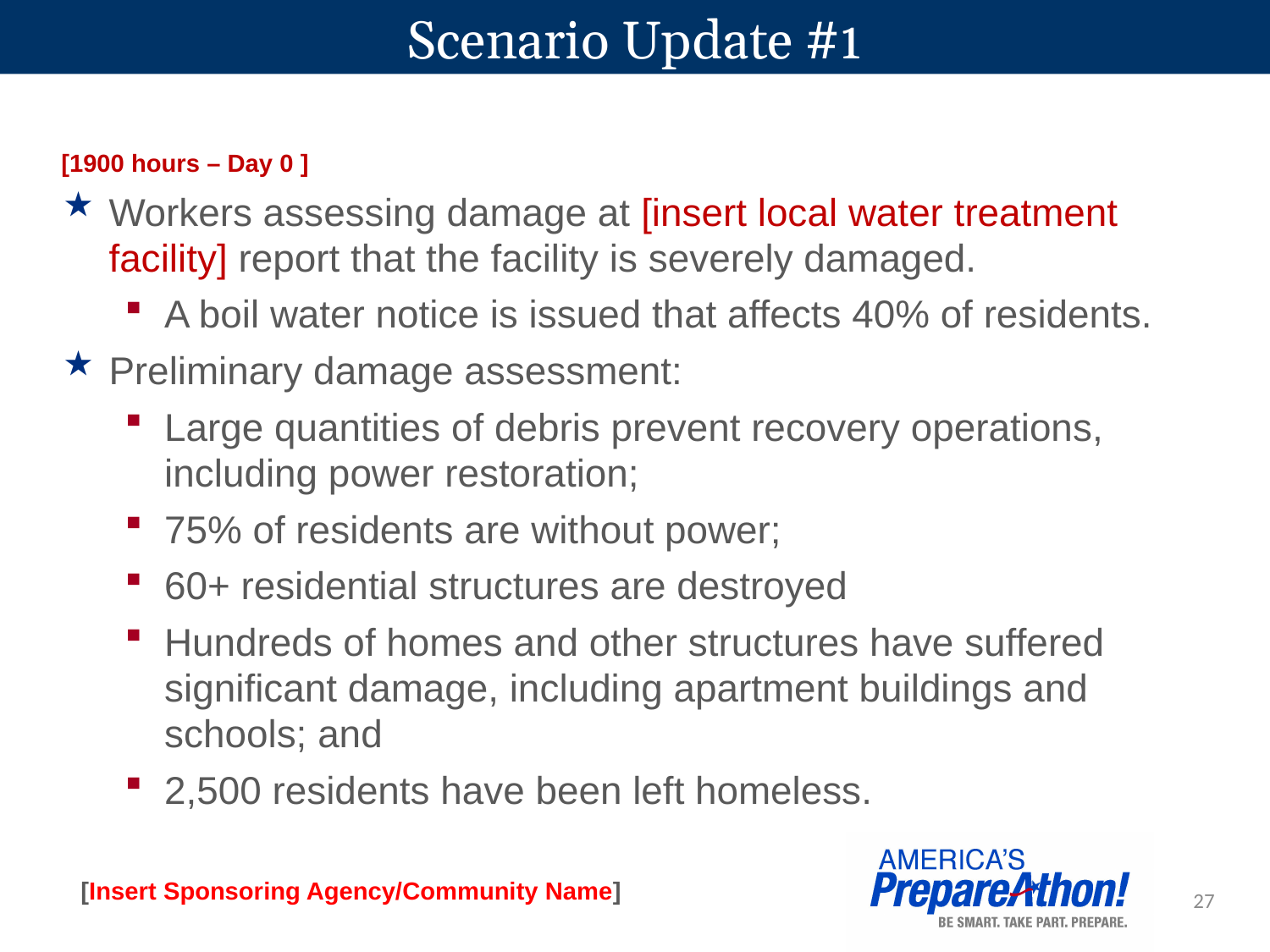

# Scenario Update #1
[1900 hours – Day 0 ]
Workers assessing damage at [insert local water treatment facility] report that the facility is severely damaged.
A boil water notice is issued that affects 40% of residents.
Preliminary damage assessment:
Large quantities of debris prevent recovery operations, including power restoration;
75% of residents are without power;
60+ residential structures are destroyed
Hundreds of homes and other structures have suffered significant damage, including apartment buildings and schools; and
2,500 residents have been left homeless.

27